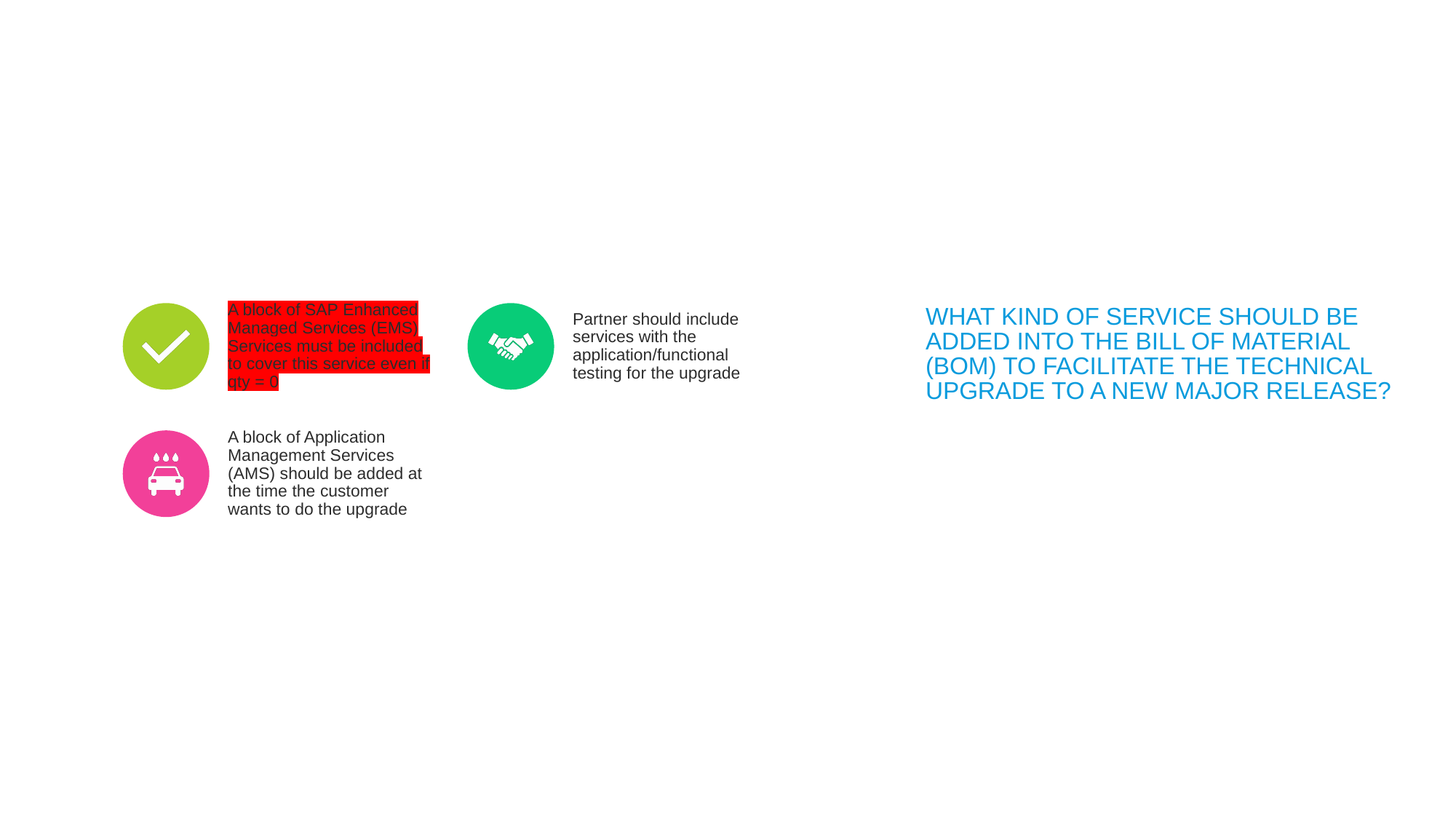

A block of SAP Enhanced Managed Services (EMS) Services must be included to cover this service even if qty = 0
Partner should include services with the application/functional testing for the upgrade
A block of Application Management Services (AMS) should be added at the time the customer wants to do the upgrade
# What Kind of Service should be added into the Bill of Material (BOM) to facilitate the technical upgrade to a new Major Release?